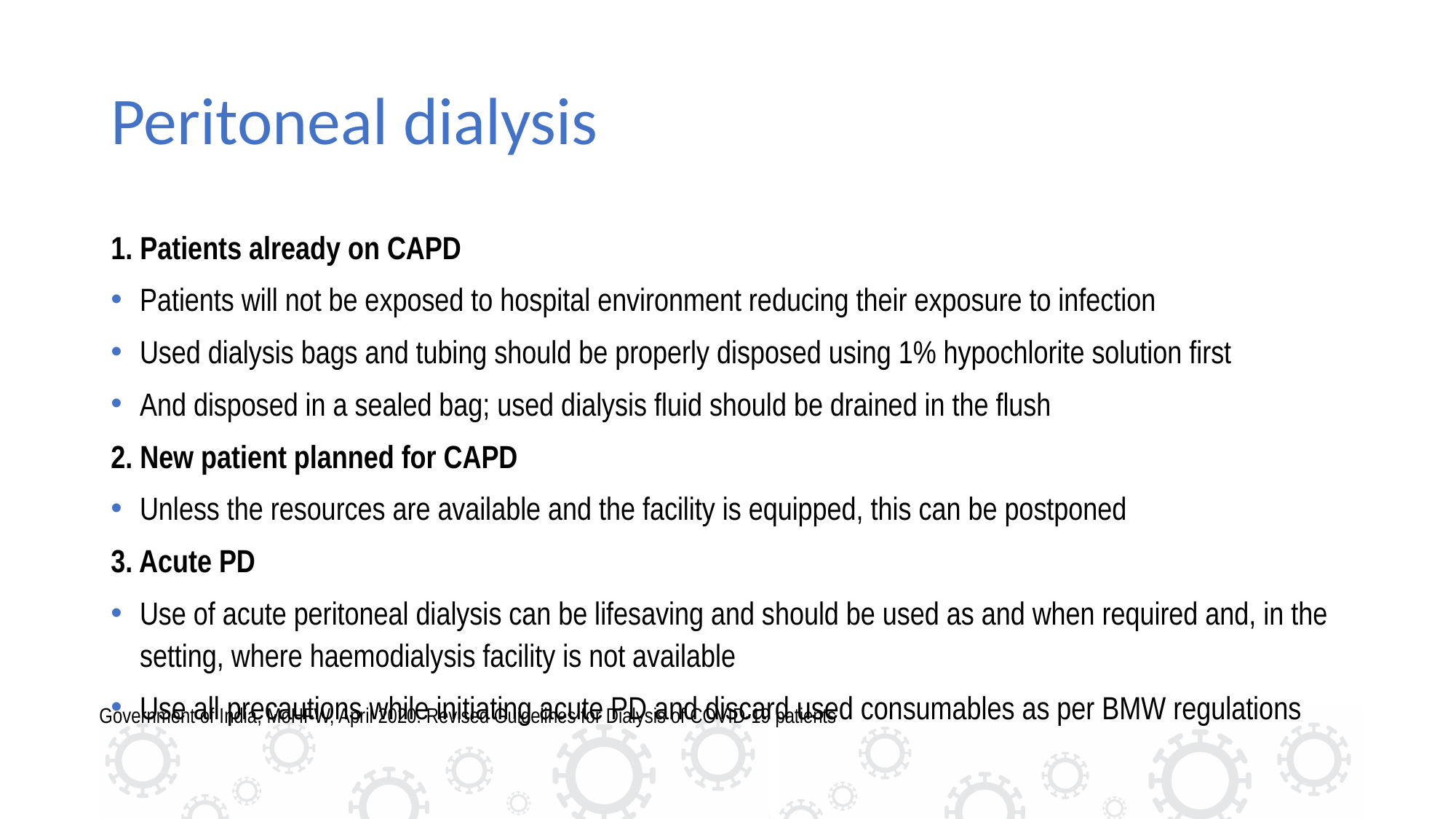

# Peritoneal dialysis
1. Patients already on CAPD
Patients will not be exposed to hospital environment reducing their exposure to infection
Used dialysis bags and tubing should be properly disposed using 1% hypochlorite solution first
And disposed in a sealed bag; used dialysis fluid should be drained in the flush
2. New patient planned for CAPD
Unless the resources are available and the facility is equipped, this can be postponed
3. Acute PD
Use of acute peritoneal dialysis can be lifesaving and should be used as and when required and, in the setting, where haemodialysis facility is not available
Use all precautions while initiating acute PD and discard used consumables as per BMW regulations
Government of India, MoHFW, April 2020. Revised Guidelines for Dialysis of COVID-19 patients